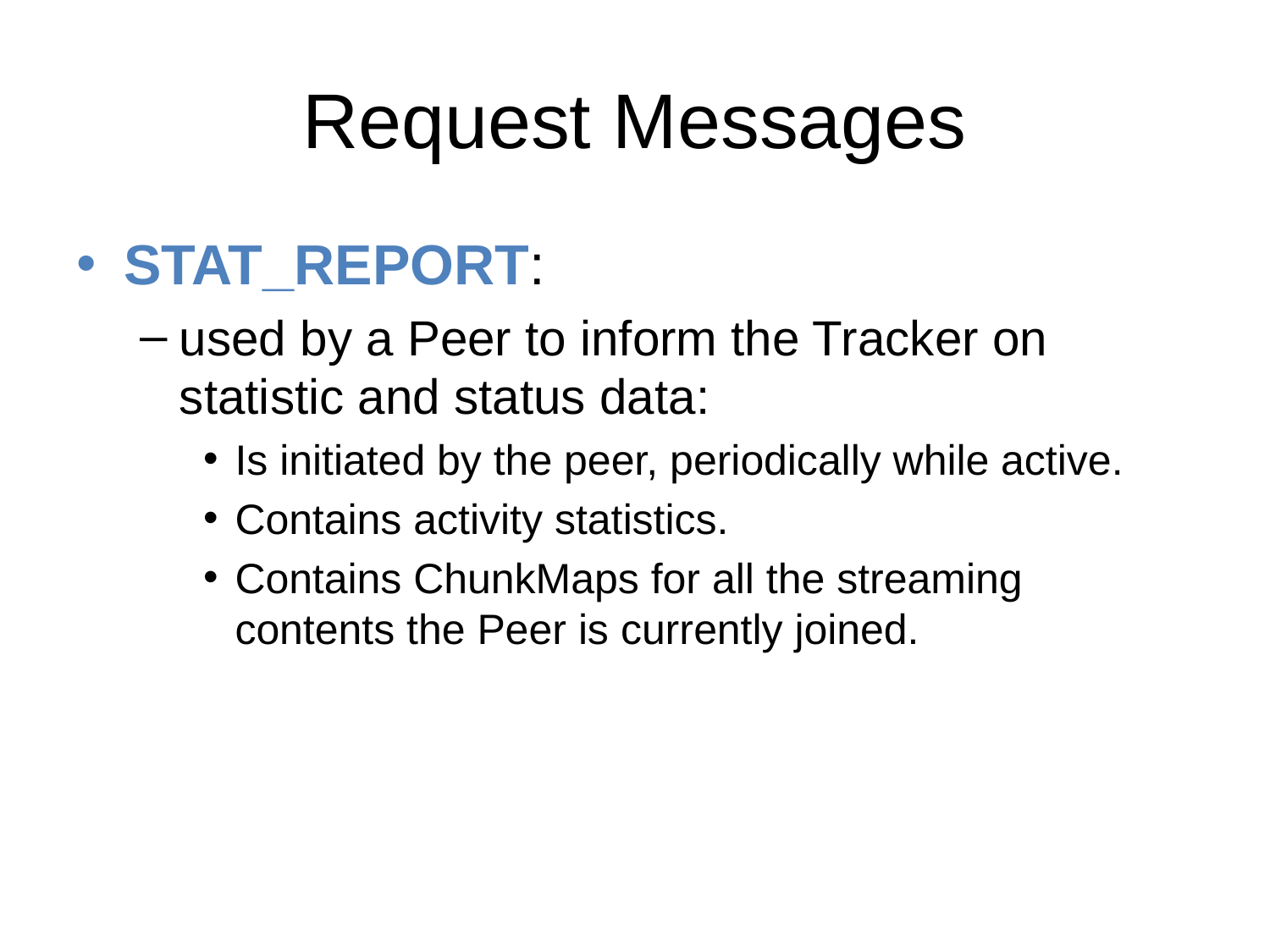

# Request Messages
STAT_REPORT:
used by a Peer to inform the Tracker on statistic and status data:
Is initiated by the peer, periodically while active.
Contains activity statistics.
Contains ChunkMaps for all the streaming contents the Peer is currently joined.